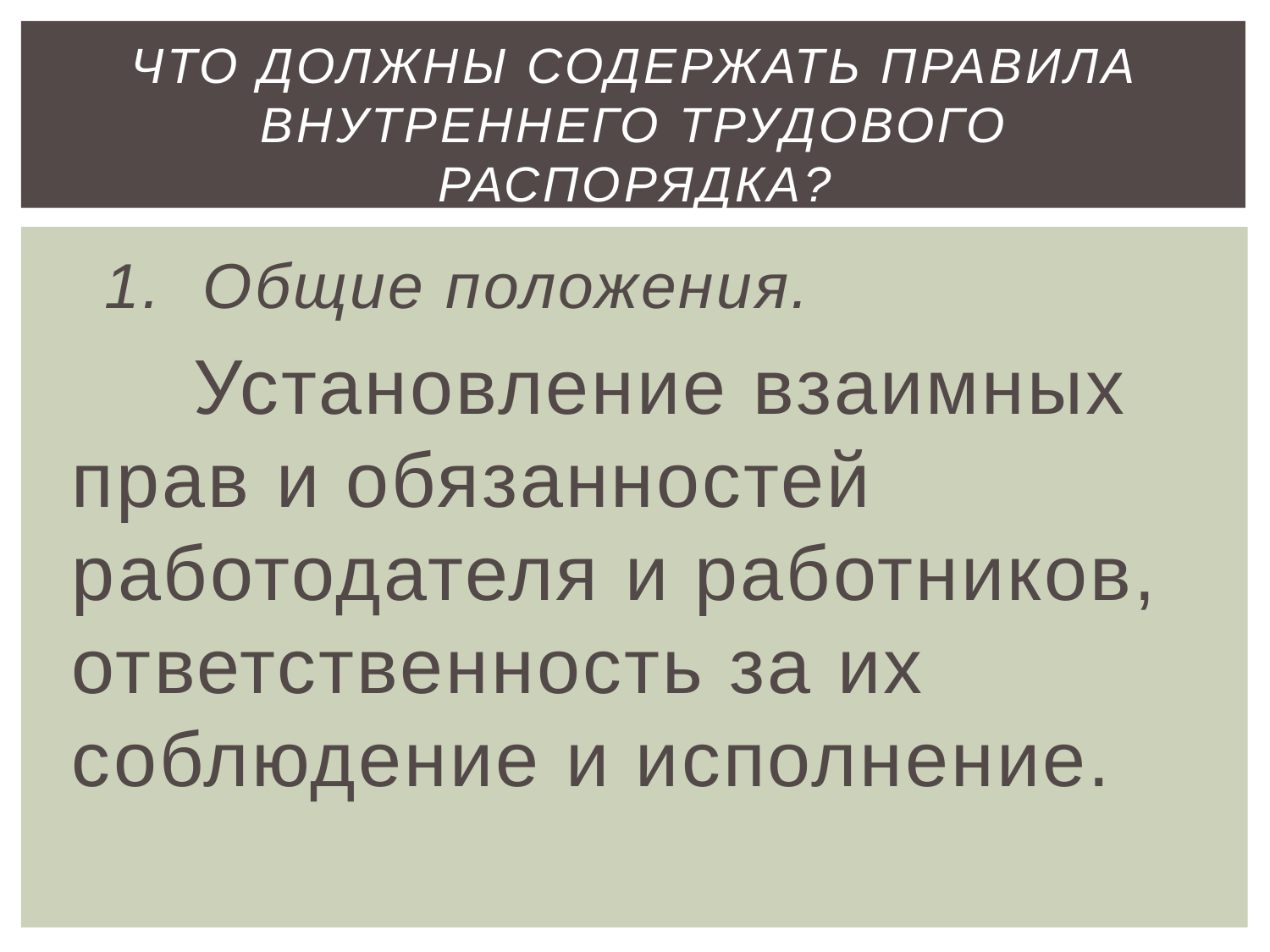

# Что должны содержать Правила внутреннего трудового распорядка?
  1.  Общие положения.
     Установление взаимных прав и обязанностей работодателя и работников, ответственность за их соблюдение и исполнение.